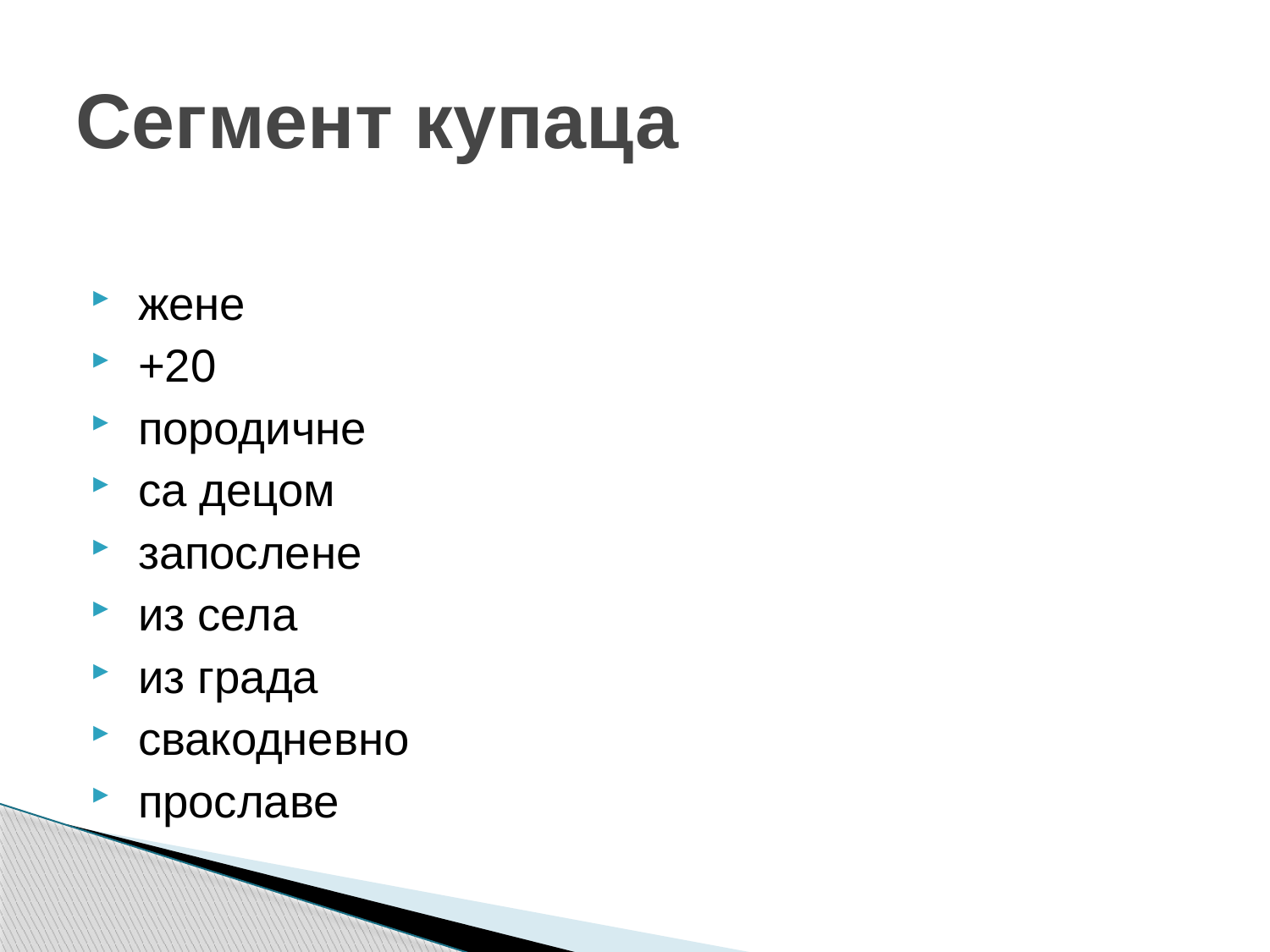

# Сегмент купаца

 жене
 +20
 породичне
 са децом
 запослене
 из села
 из града
 свакодневно
 прославе